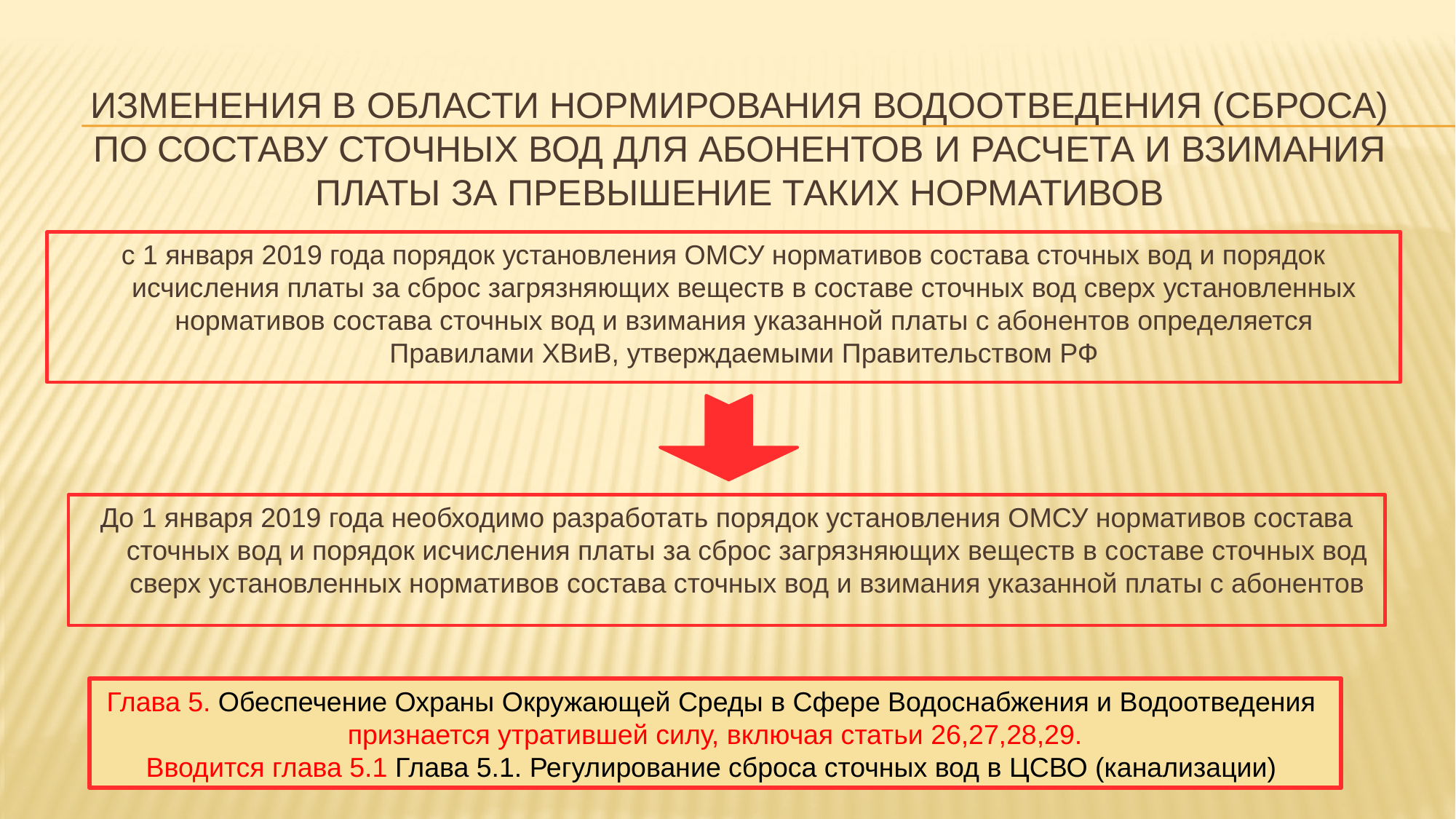

# изменения в области нормирования водоотведения (сброса) по составу сточных вод для абонентов и расчета и взимания платы за превышение таких нормативов
с 1 января 2019 года порядок установления ОМСУ нормативов состава сточных вод и порядок исчисления платы за сброс загрязняющих веществ в составе сточных вод сверх установленных нормативов состава сточных вод и взимания указанной платы с абонентов определяется Правилами ХВиВ, утверждаемыми Правительством РФ

До 1 января 2019 года необходимо разработать порядок установления ОМСУ нормативов состава сточных вод и порядок исчисления платы за сброс загрязняющих веществ в составе сточных вод сверх установленных нормативов состава сточных вод и взимания указанной платы с абонентов

Глава 5. Обеспечение Охраны Окружающей Среды в Сфере Водоснабжения и Водоотведения  признается утратившей силу, включая статьи 26,27,28,29.
Вводится глава 5.1 Глава 5.1. Регулирование сброса сточных вод в ЦСВО (канализации)